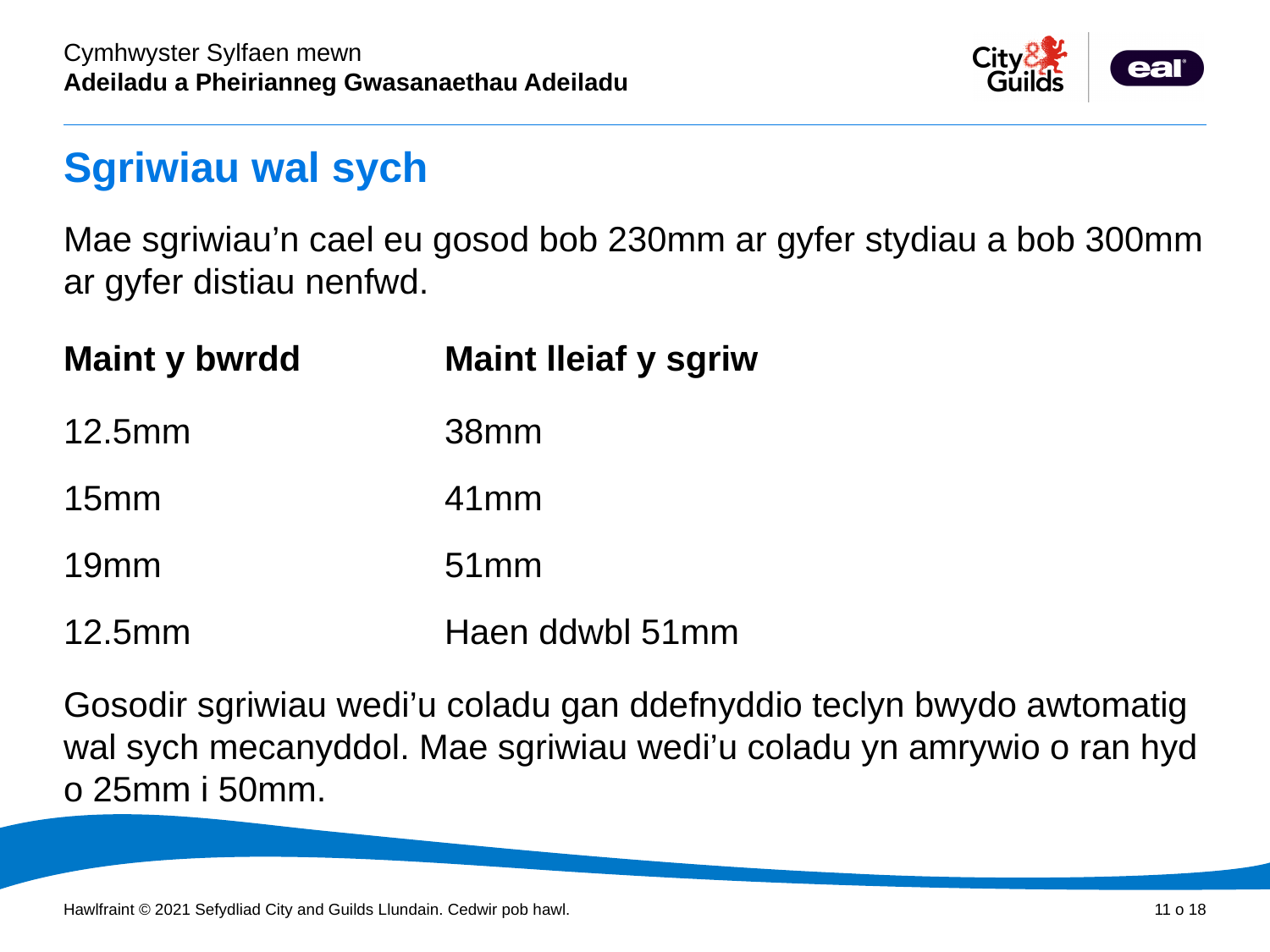

# Sgriwiau wal sych
Mae sgriwiau’n cael eu gosod bob 230mm ar gyfer stydiau a bob 300mm ar gyfer distiau nenfwd.
Maint y bwrdd   	Maint lleiaf y sgriw
12.5mm	 	38mm
15mm		 	41mm
19mm		 	51mm
12.5mm 	    	Haen ddwbl 51mm
Gosodir sgriwiau wedi’u coladu gan ddefnyddio teclyn bwydo awtomatig wal sych mecanyddol. Mae sgriwiau wedi’u coladu yn amrywio o ran hyd o 25mm i 50mm.